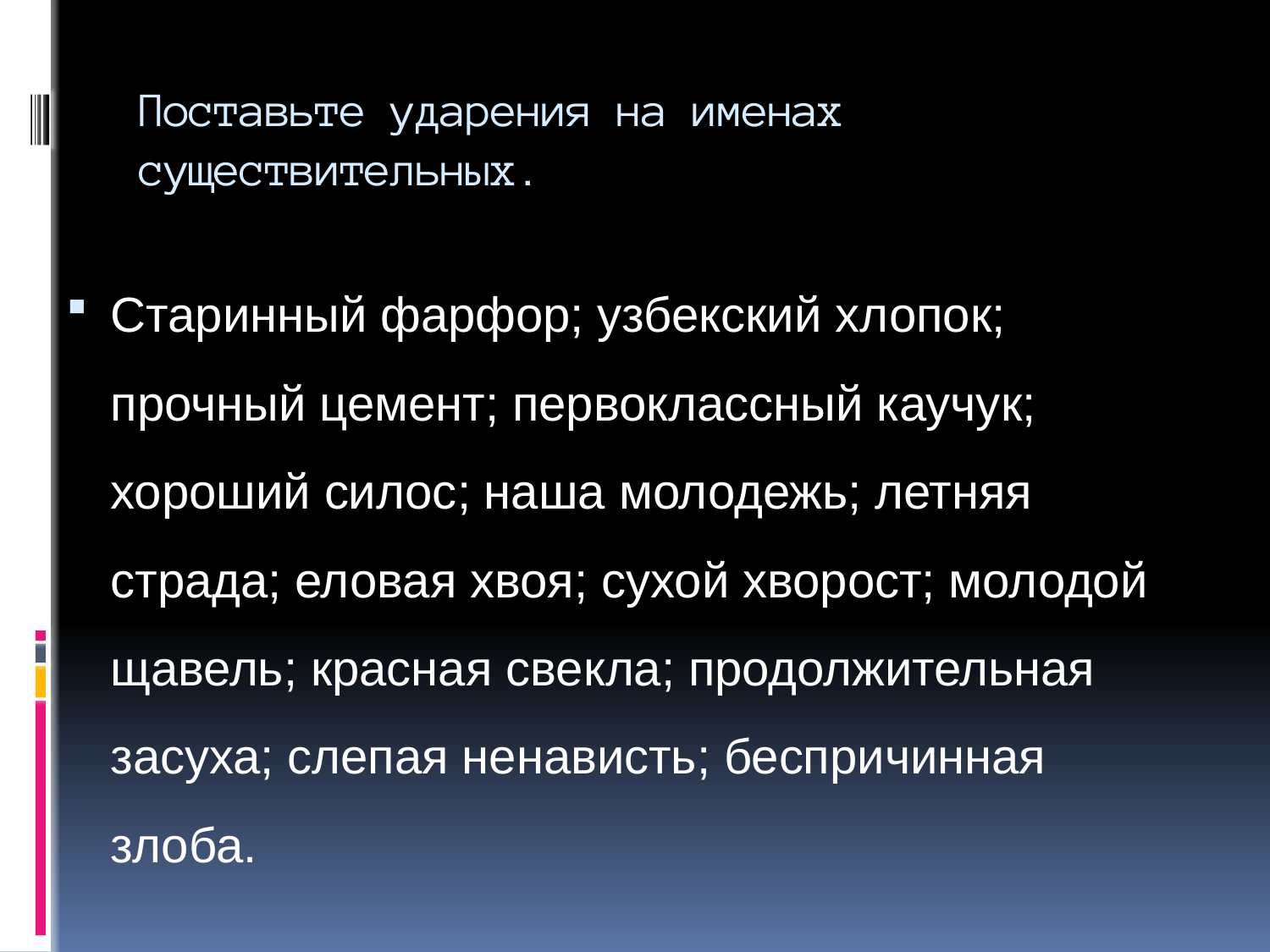

# Поставьте ударения на именах существительных.
Старинный фарфор; узбекский хлопок; прочный цемент; первоклассный каучук; хороший силос; наша молодежь; летняя страда; еловая хвоя; сухой хворост; молодой щавель; красная свекла; продолжительная засуха; слепая ненависть; беспричинная злоба.